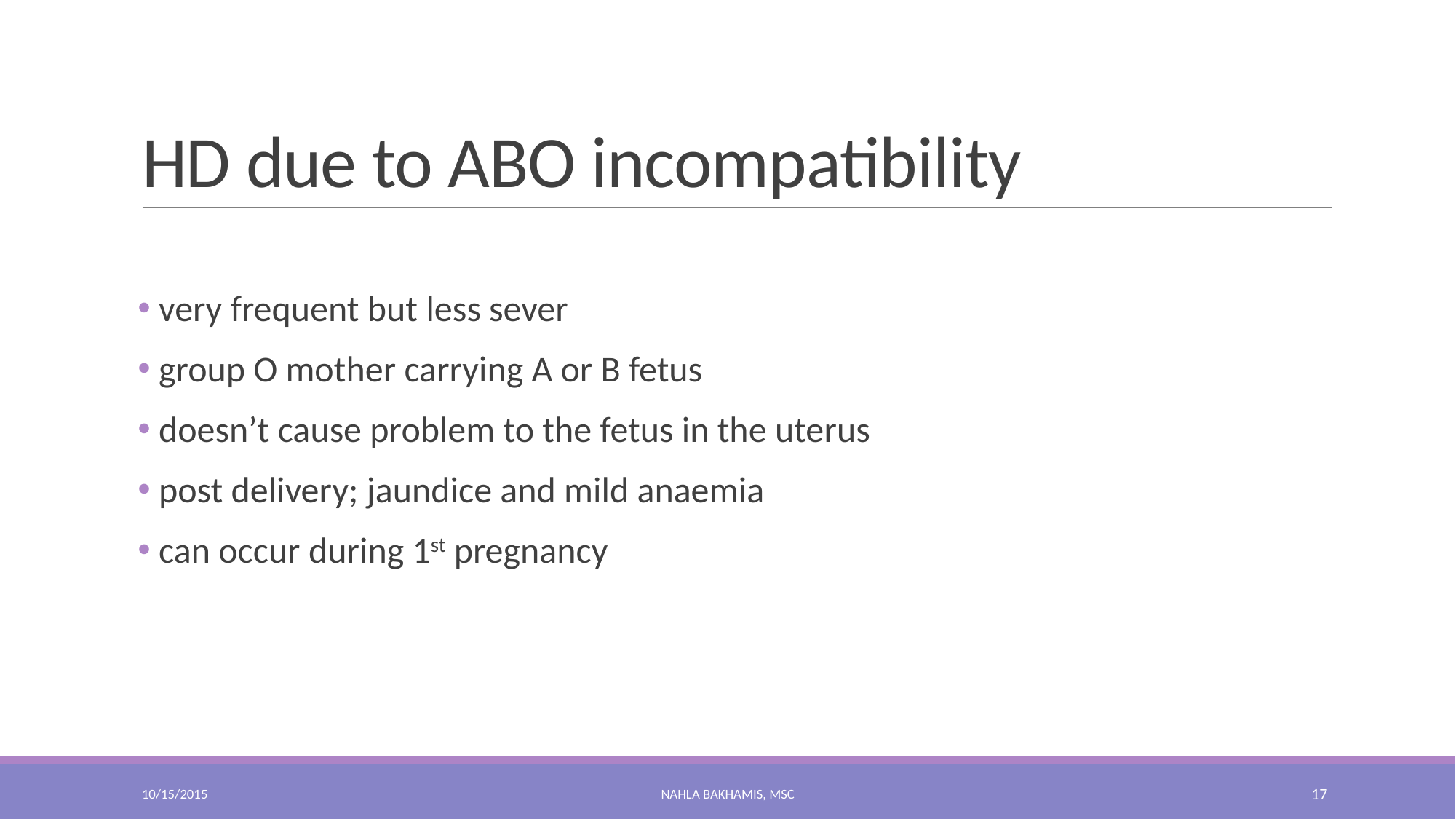

# HD due to ABO incompatibility

 very frequent but less sever
 group O mother carrying A or B fetus
 doesn’t cause problem to the fetus in the uterus
 post delivery; jaundice and mild anaemia
 can occur during 1st pregnancy
10/15/2015
NAHLA BAKHAMIS, MSc
17